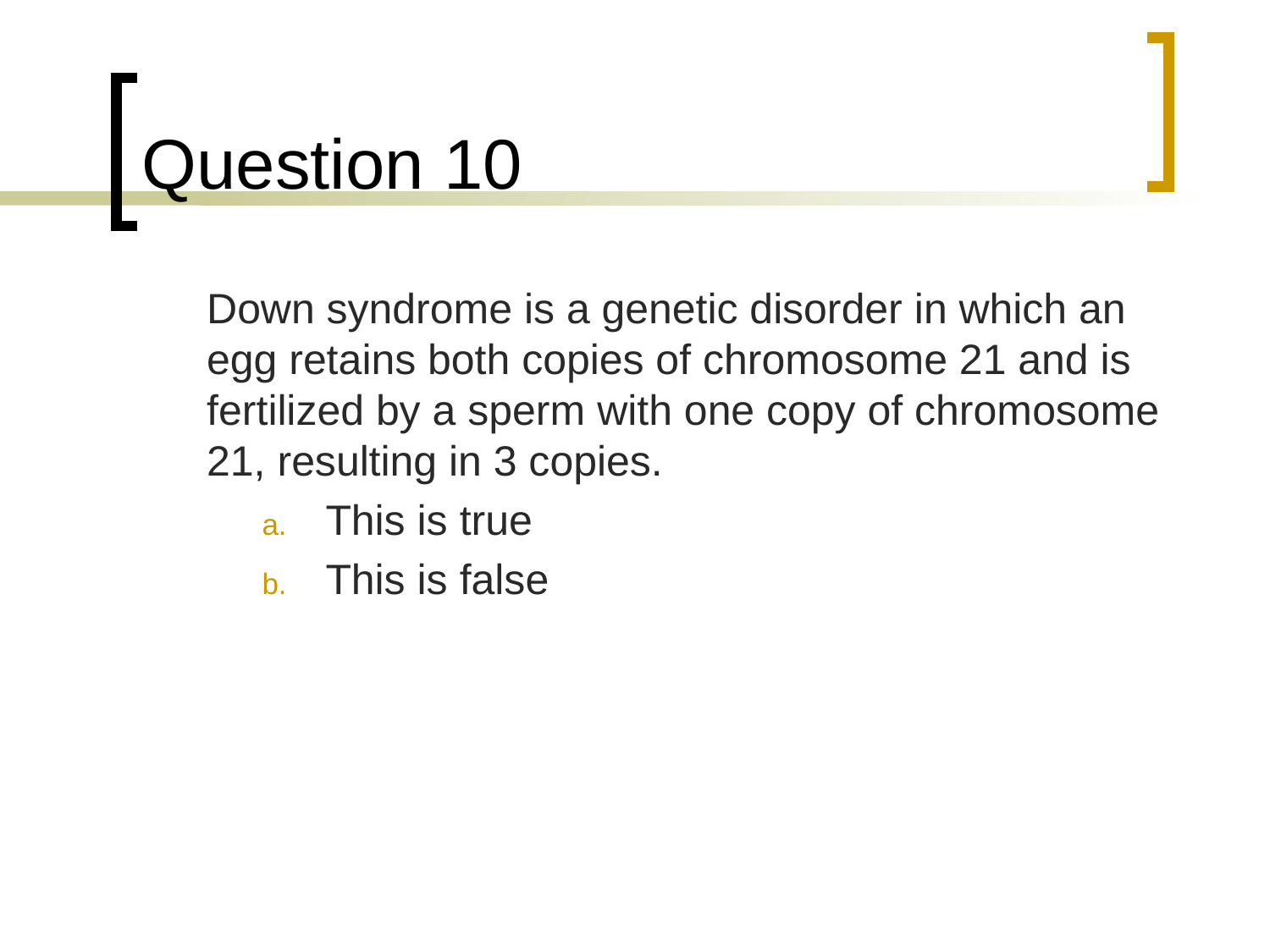

# Question 10
	Down syndrome is a genetic disorder in which an egg retains both copies of chromosome 21 and is fertilized by a sperm with one copy of chromosome 21, resulting in 3 copies.
This is true
This is false